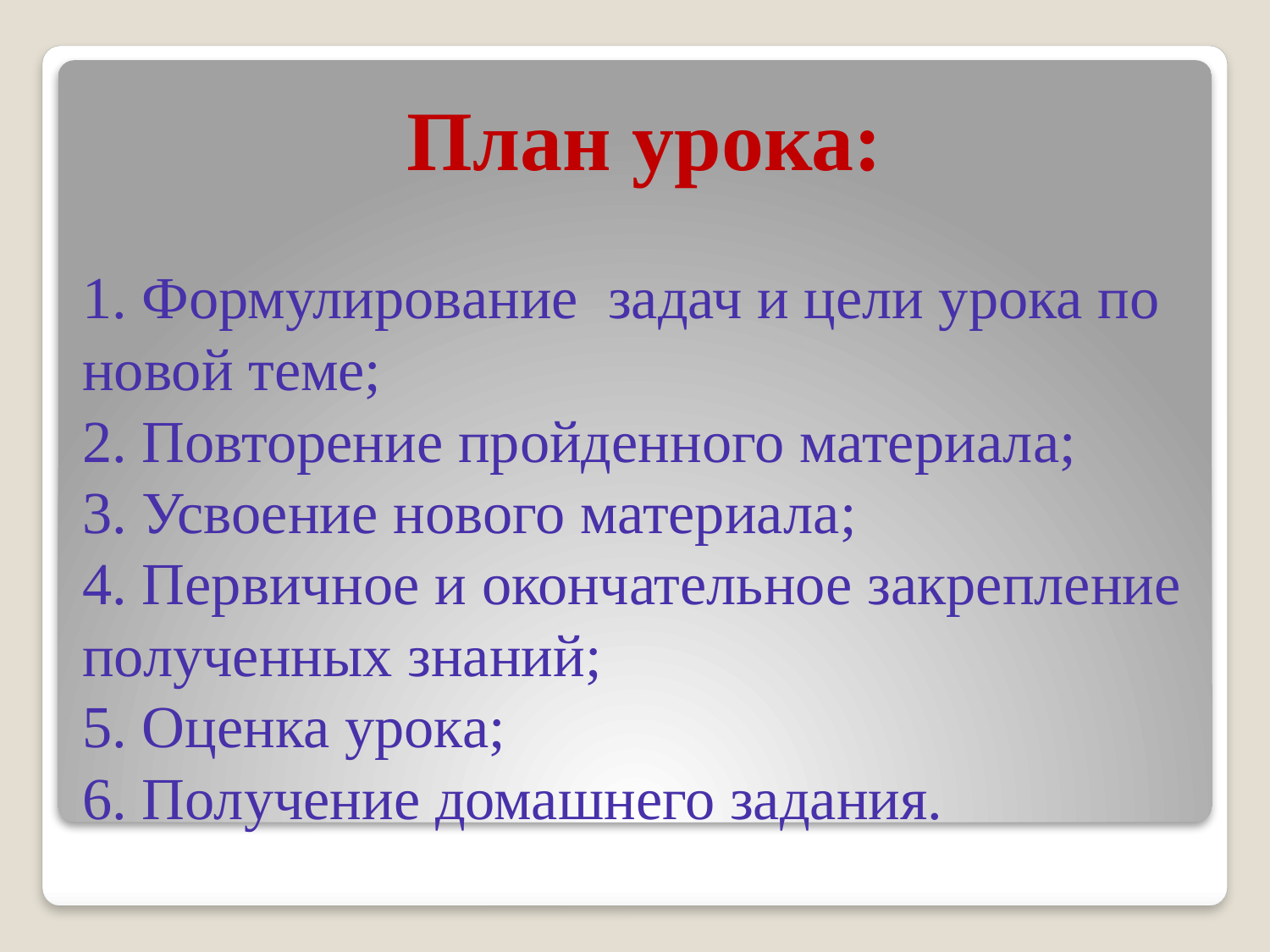

План урока:
# 1. Формулирование  задач и цели урока по новой теме; 2. Повторение пройденного материала; 3. Усвоение нового материала; 4. Первичное и окончательное закрепление полученных знаний; 5. Оценка урока; 6. Получение домашнего задания.